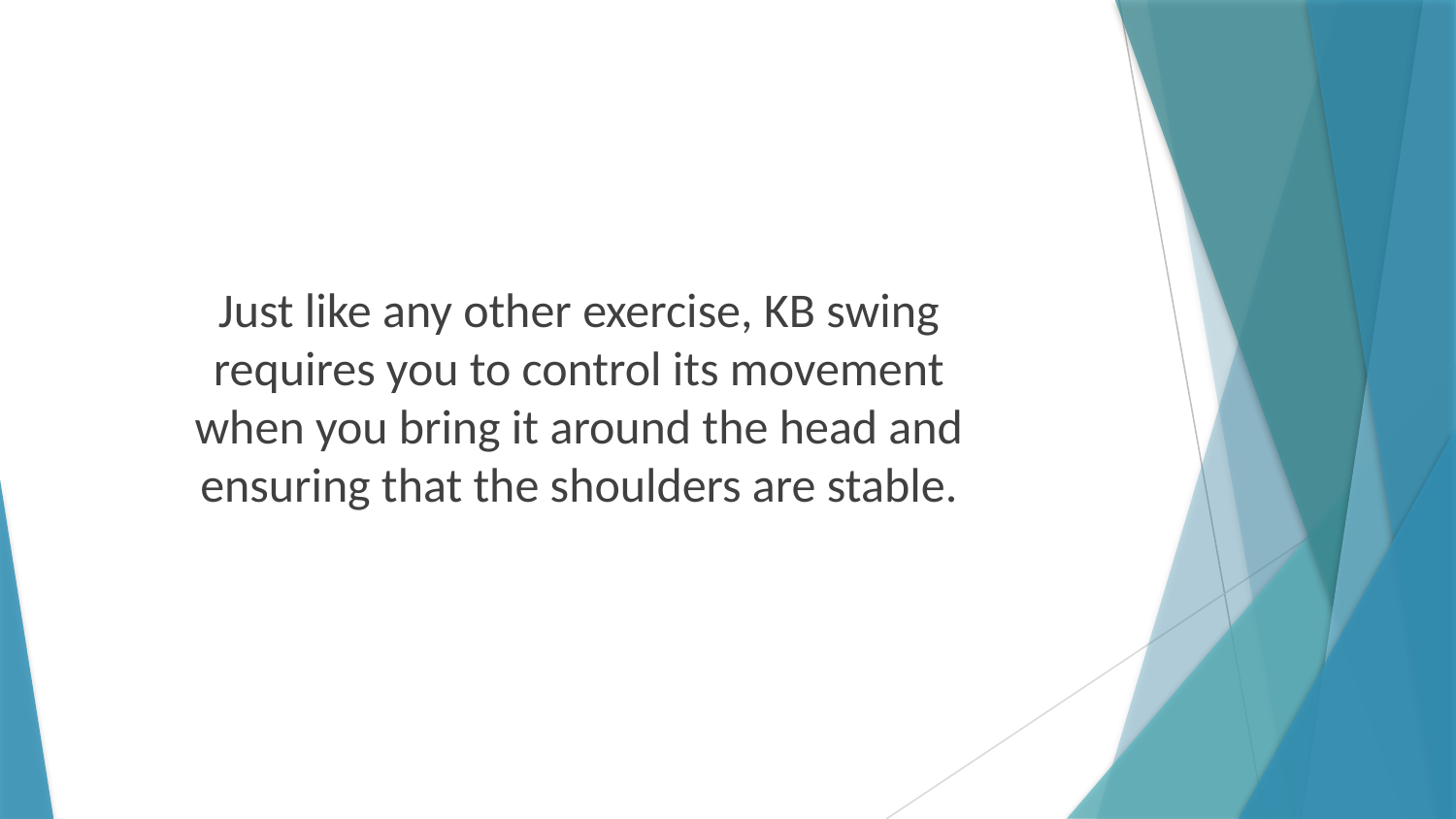

Just like any other exercise, KB swing requires you to control its movement when you bring it around the head and ensuring that the shoulders are stable.